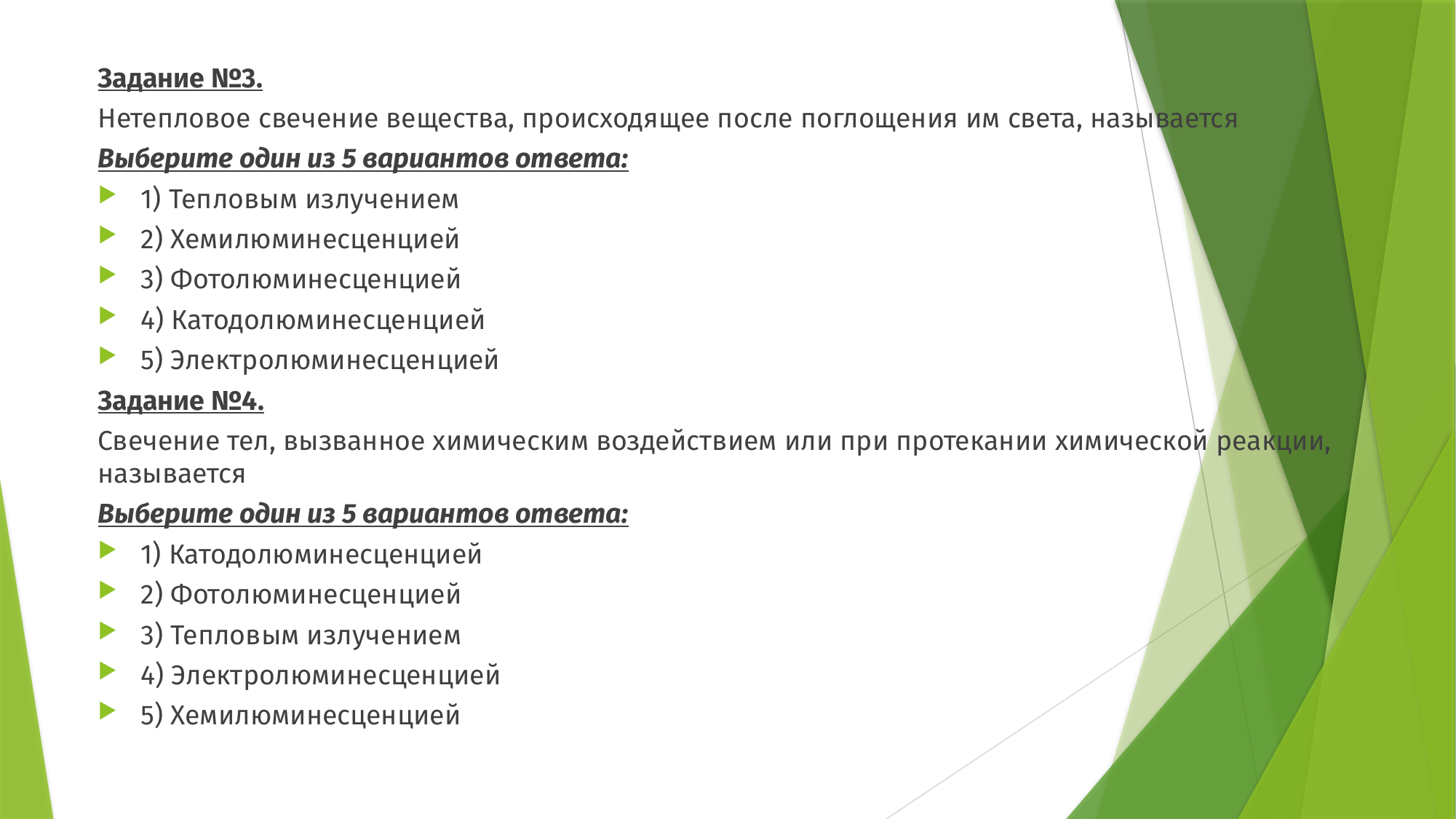

Задание №3.
Нетепловое свечение вещества, происходящее после поглощения им света, называется
Выберите один из 5 вариантов ответа:
1) Тепловым излучением
2) Хемилюминесценцией
3) Фотолюминесценцией
4) Катодолюминесценцией
5) Электролюминесценцией
Задание №4.
Свечение тел, вызванное химическим воздействием или при протекании химической реакции, называется
Выберите один из 5 вариантов ответа:
1) Катодолюминесценцией
2) Фотолюминесценцией
3) Тепловым излучением
4) Электролюминесценцией
5) Хемилюминесценцией